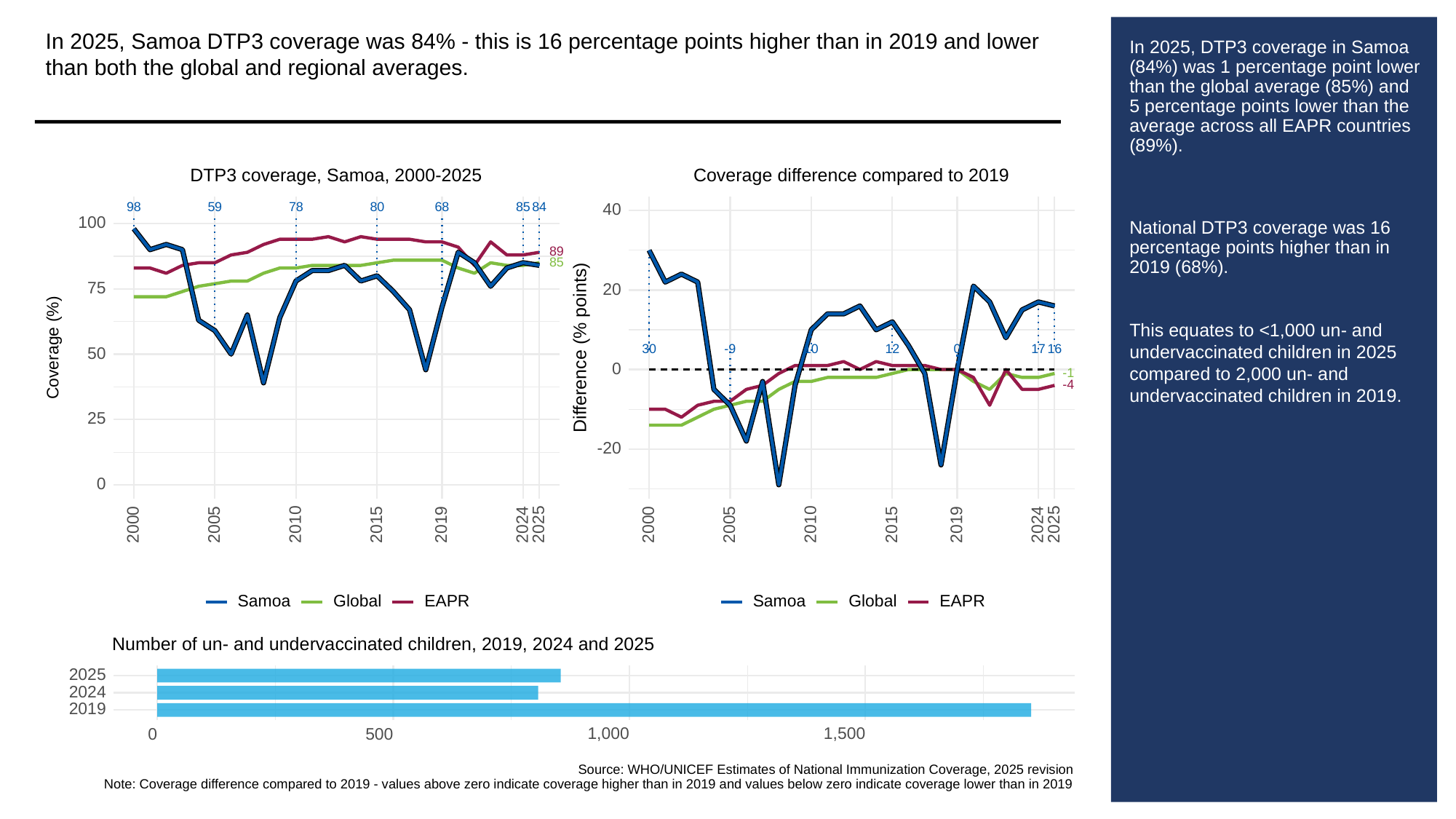

In 2025, Samoa DTP3 coverage was 84% - this is 16 percentage points higher than in 2019 and lower than both the global and regional averages.
# In 2025, DTP3 coverage in Samoa (84%) was 1 percentage point lower than the global average (85%) and 5 percentage points lower than the average across all EAPR countries (89%).

National DTP3 coverage was 16 percentage points higher than in 2019 (68%).

This equates to <1,000 un- and undervaccinated children in 2025 compared to 2,000 un- and undervaccinated children in 2019.

DTP3 coverage, Samoa, 2000-2025
Coverage difference compared to 2019

98
59
78
80
68
85
84
40

100

89

85

75
20

Difference (% points)
Coverage (%)
30
-9
10
0
16
12
17
50

0
-1

-4

25

-20

0

2000
2005
2010
2015
2019
2024
2025
2000
2005
2010
2015
2019
2024
2025
Samoa
Global
Samoa
Global
EAPR
EAPR

Number of un- and undervaccinated children, 2019, 2024 and 2025

2025

2024

2019

1,000
1,500
0
500
Source: WHO/UNICEF Estimates of National Immunization Coverage, 2025 revision
Note: Coverage difference compared to 2019 - values above zero indicate coverage higher than in 2019 and values below zero indicate coverage lower than in 2019